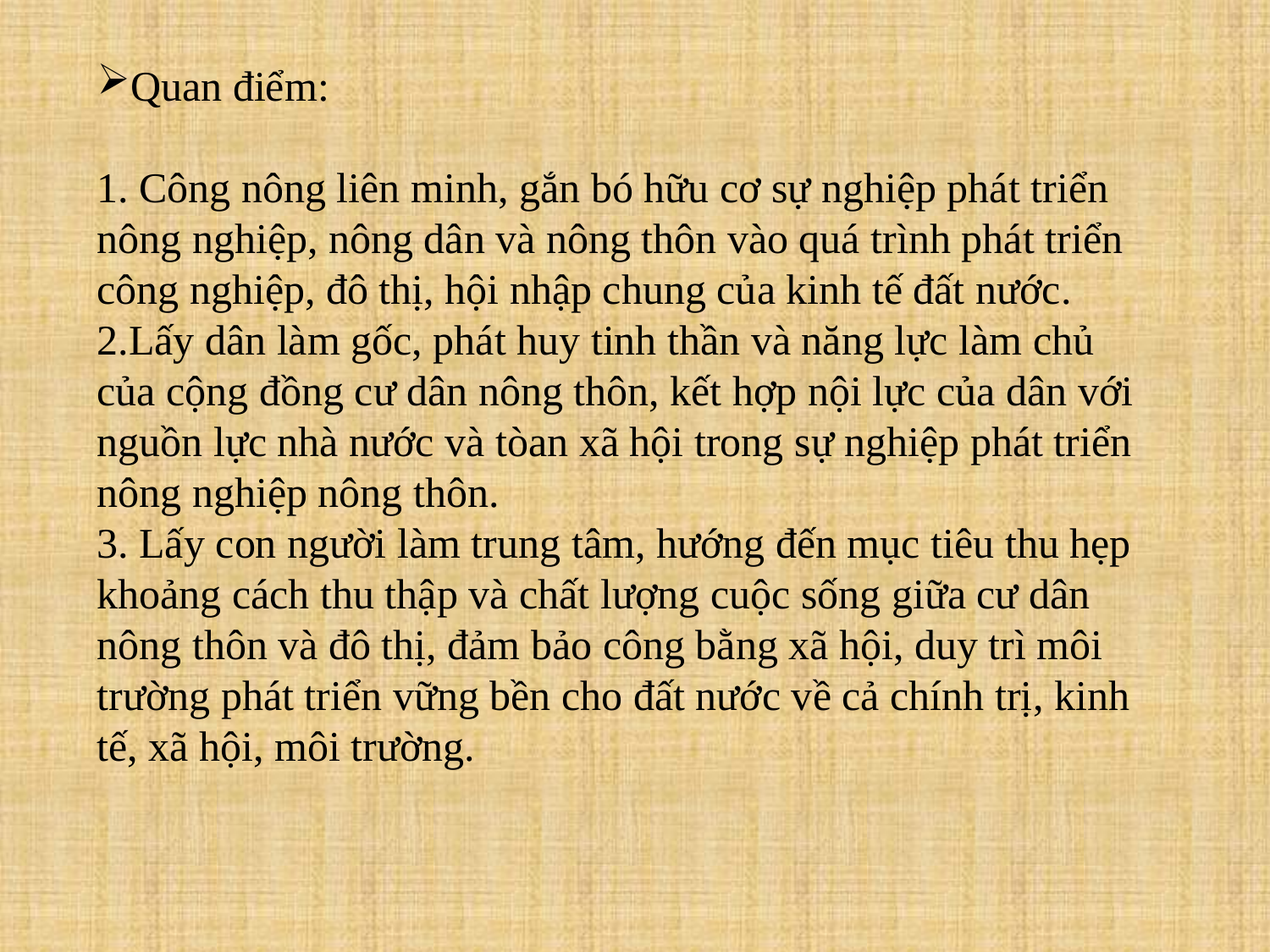

Quan điểm:

 Công nông liên minh, gắn bó hữu cơ sự nghiệp phát triển nông nghiệp, nông dân và nông thôn vào quá trình phát triển công nghiệp, đô thị, hội nhập chung của kinh tế đất nước.
Lấy dân làm gốc, phát huy tinh thần và năng lực làm chủ của cộng đồng cư dân nông thôn, kết hợp nội lực của dân với nguồn lực nhà nước và tòan xã hội trong sự nghiệp phát triển nông nghiệp nông thôn.
 Lấy con người làm trung tâm, hướng đến mục tiêu thu hẹp khoảng cách thu thập và chất lượng cuộc sống giữa cư dân nông thôn và đô thị, đảm bảo công bằng xã hội, duy trì môi trường phát triển vững bền cho đất nước về cả chính trị, kinh tế, xã hội, môi trường.